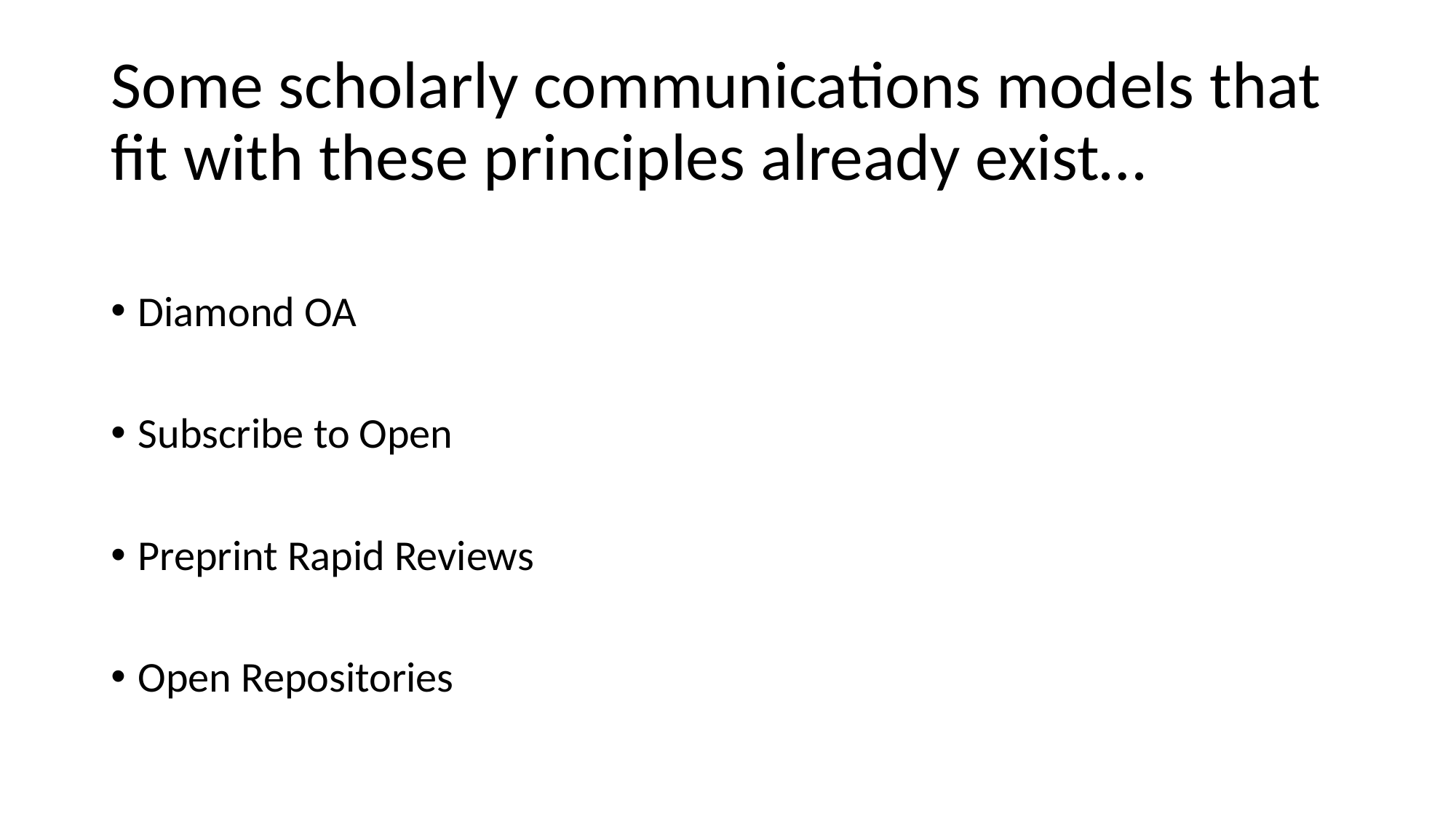

# Some scholarly communications models that fit with these principles already exist…

Diamond OA

Subscribe to Open

Preprint Rapid Reviews

Open Repositories